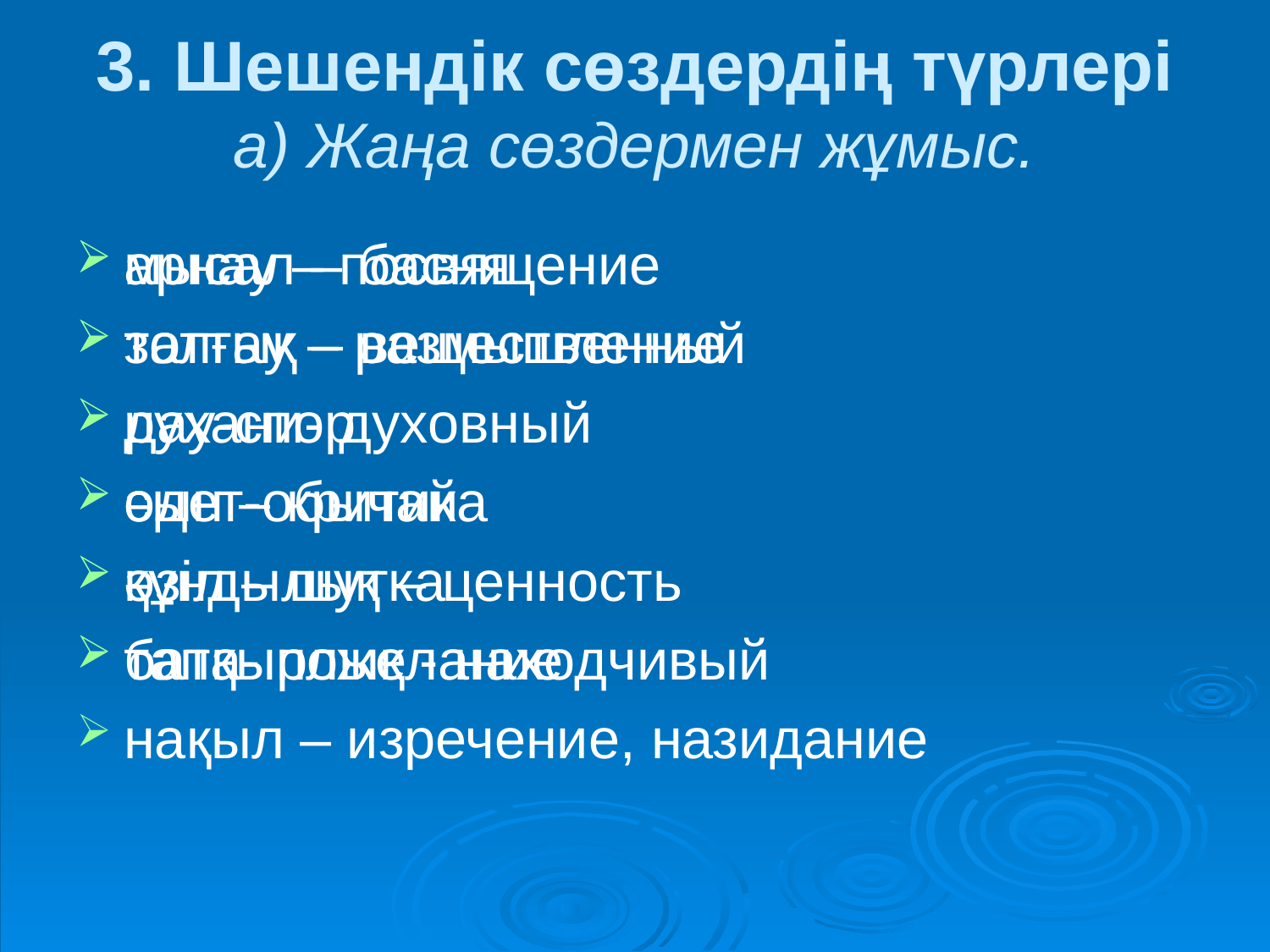

# 3. Шешендік сөздердің түрлері а) Жаңа сөздермен жұмыс.
арнау – посвящение
толғау – размышление
дау-спор
сын – критика
әзіл – шутка
бата- пожелание
нақыл – изречение, назидание

мысал – басня
заттық – вещественный
рухани- духовный
әдет-обычай
құндылық – ценность
тапқырлық - находчивый